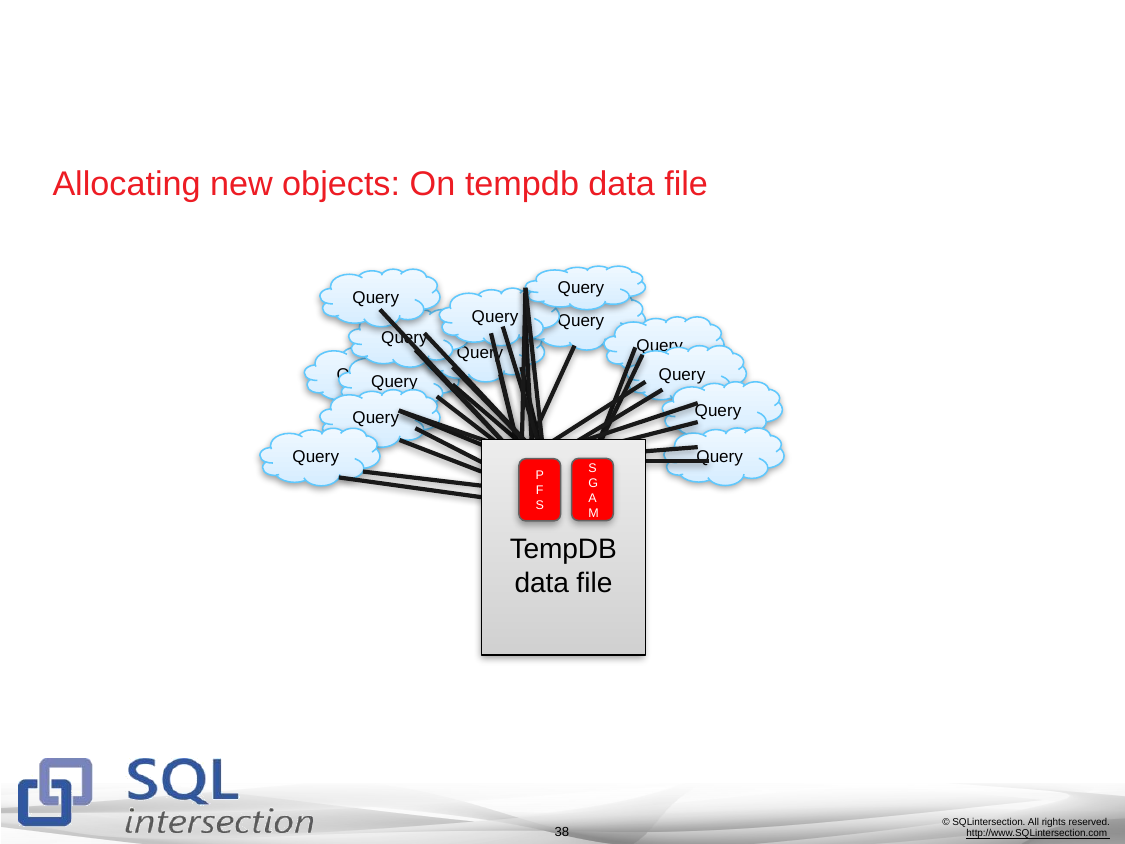

Allocating new objects: On tempdb data file
Query
Query
Query
Query
Query
Query
Query
Query
Query
Query
Query
Query
Query
Query

TempDB data file
S
GAM
PFS